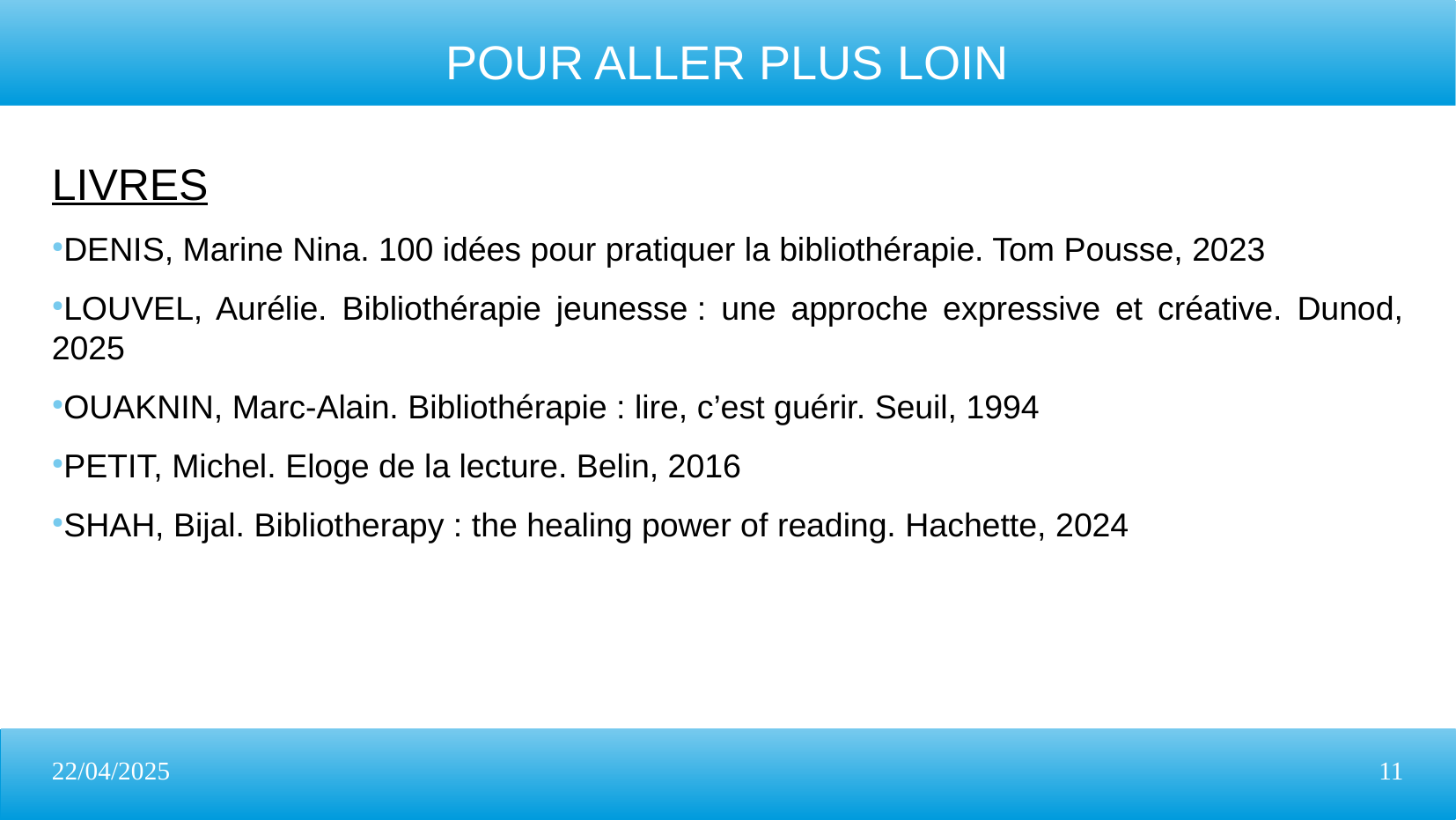

POUR ALLER PLUS LOIN
LIVRES
DENIS, Marine Nina. 100 idées pour pratiquer la bibliothérapie. Tom Pousse, 2023
LOUVEL, Aurélie. Bibliothérapie jeunesse : une approche expressive et créative. Dunod, 2025
OUAKNIN, Marc-Alain. Bibliothérapie : lire, c’est guérir. Seuil, 1994
PETIT, Michel. Eloge de la lecture. Belin, 2016
SHAH, Bijal. Bibliotherapy : the healing power of reading. Hachette, 2024
22/04/2025
11